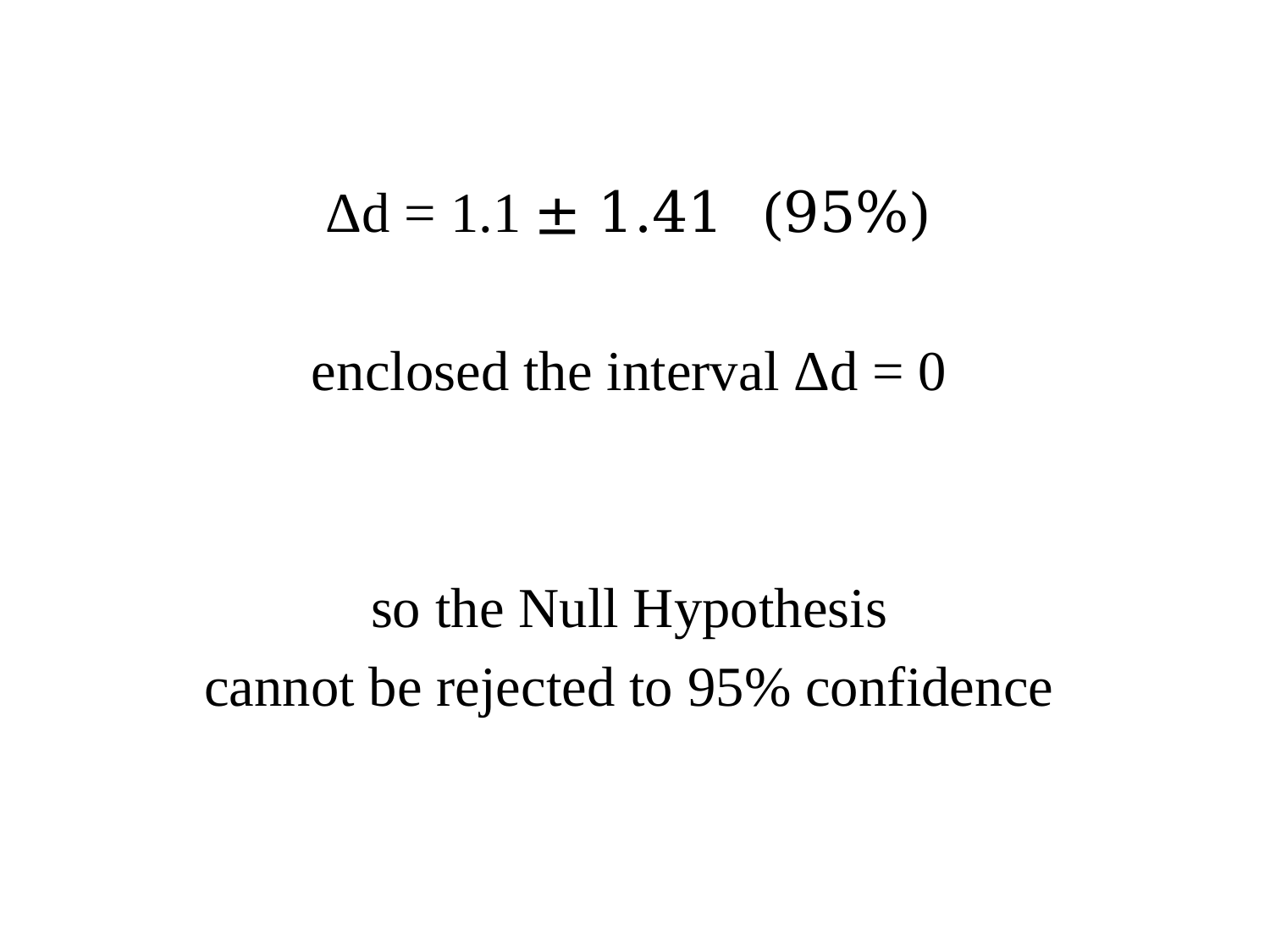

Δd = 1.1 ± 1.41  (95%)

enclosed the interval Δd = 0

so the Null Hypothesis
cannot be rejected to 95% confidence